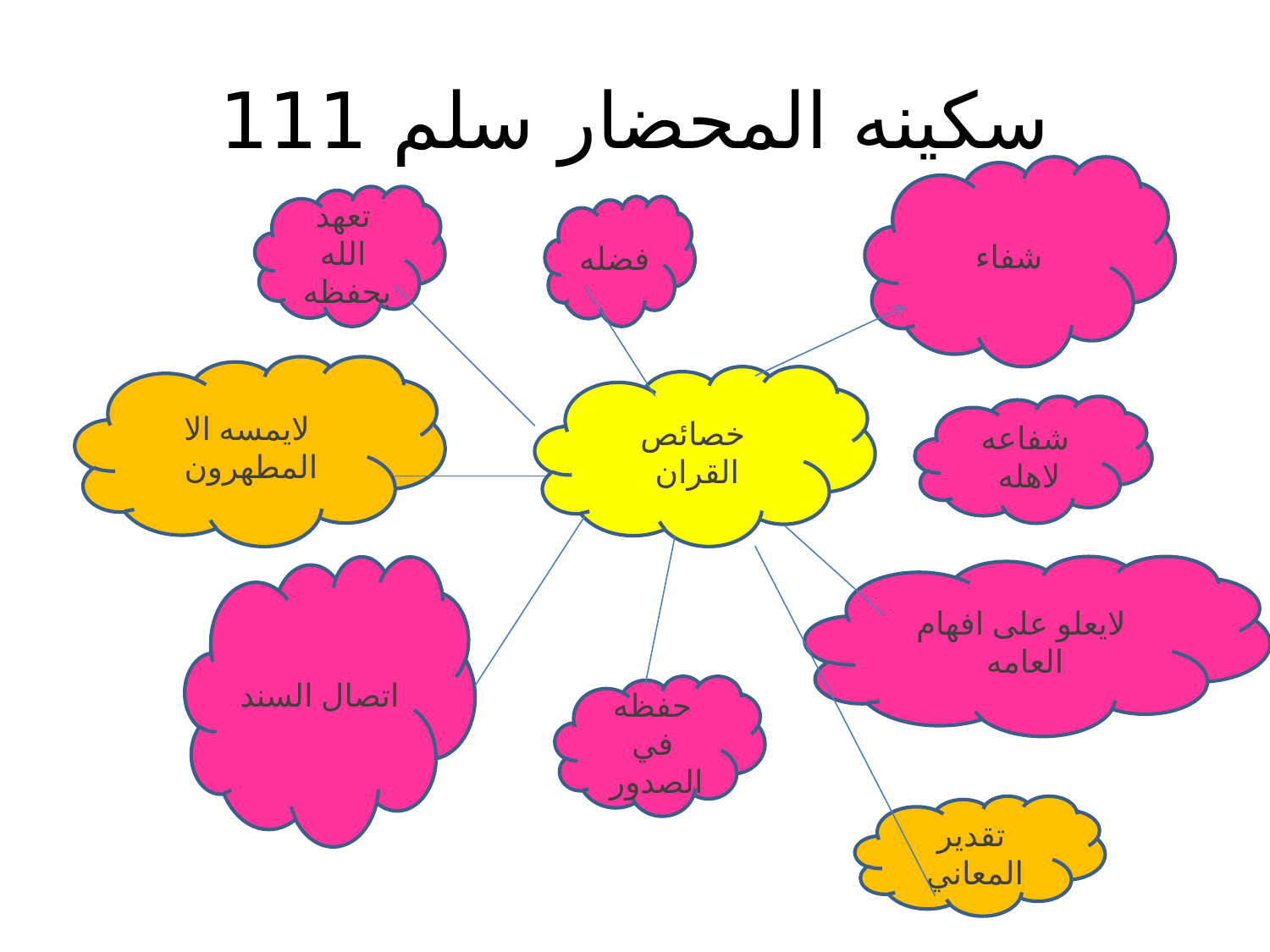

# سكينه المحضار سلم 111
شفاء
تعهد الله بحفظه
فضله

لايمسه الا المطهرون
خصائص القران
شفاعه لاهله
اتصال السند
لايعلو على افهام العامه
حفظه في الصدور
تقدير المعاني